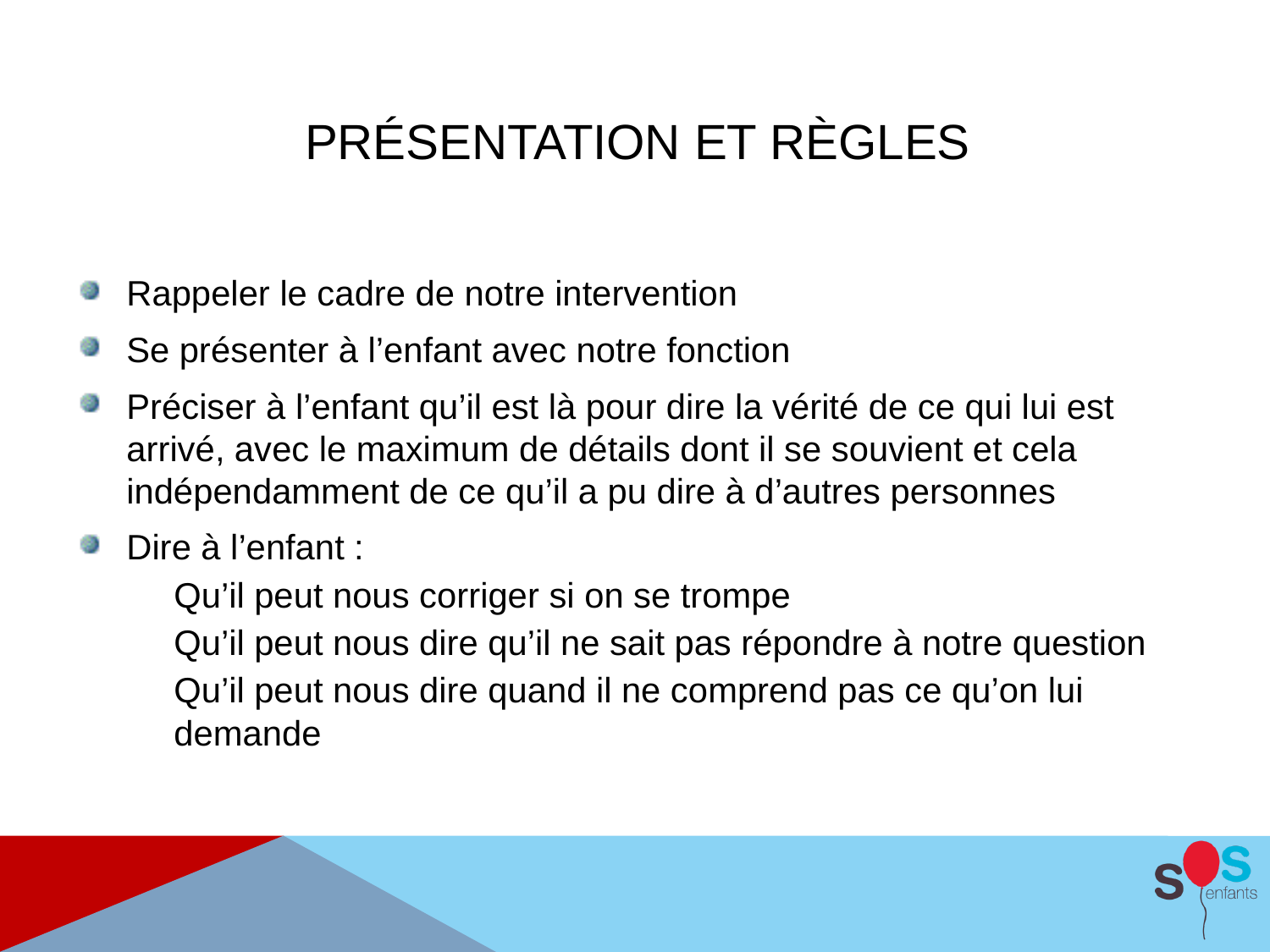

# Présentation et règles
Rappeler le cadre de notre intervention
Se présenter à l’enfant avec notre fonction
Préciser à l’enfant qu’il est là pour dire la vérité de ce qui lui est arrivé, avec le maximum de détails dont il se souvient et cela indépendamment de ce qu’il a pu dire à d’autres personnes
Dire à l’enfant :
Qu’il peut nous corriger si on se trompe
Qu’il peut nous dire qu’il ne sait pas répondre à notre question
Qu’il peut nous dire quand il ne comprend pas ce qu’on lui demande